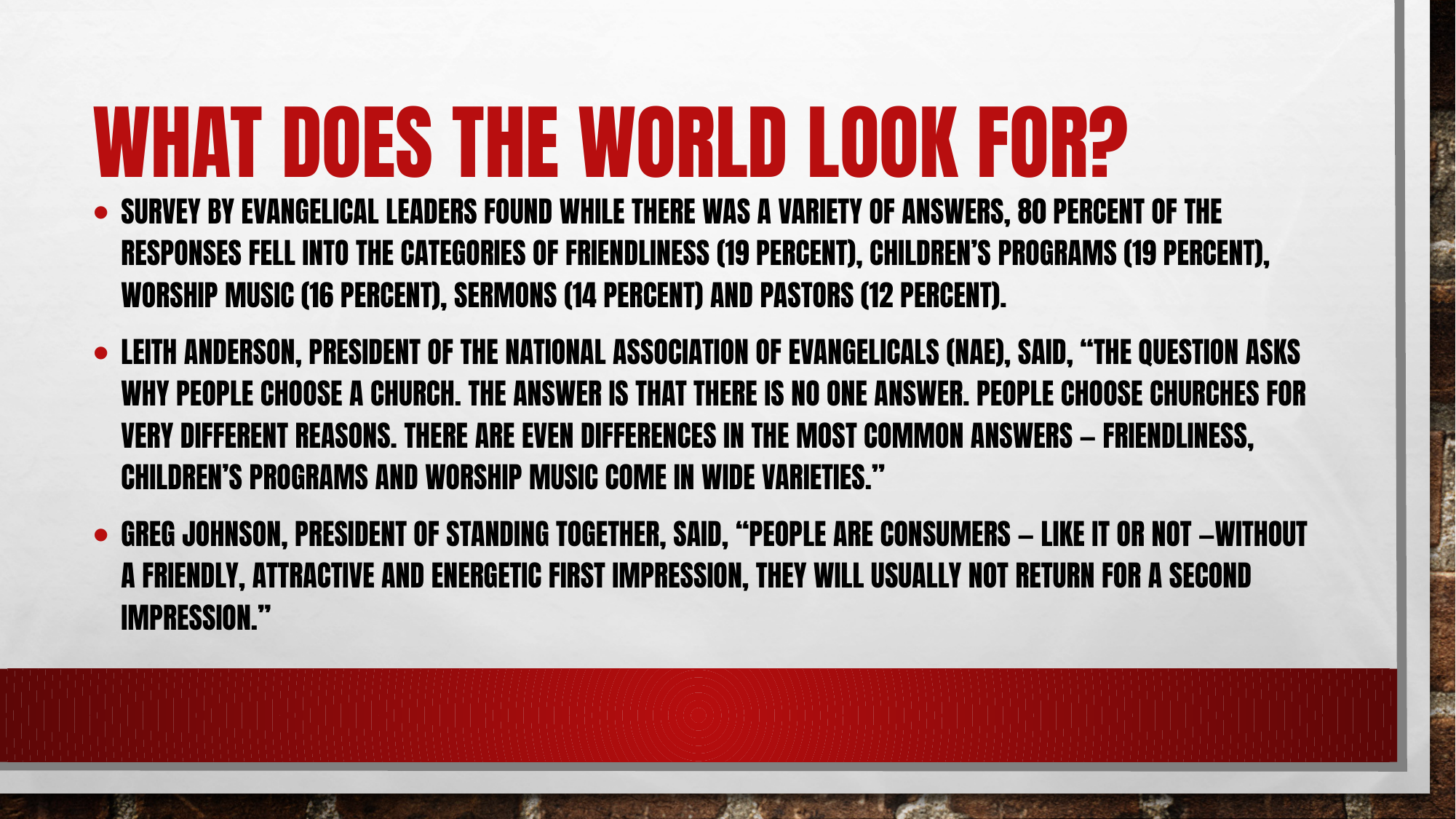

# What does the world look for?
Survey by Evangelical Leaders found While there was a variety of answers, 80 percent of the responses fell into the categories of friendliness (19 percent), children’s programs (19 percent), worship music (16 percent), sermons (14 percent) and pastors (12 percent).
Leith Anderson, president of the National Association of Evangelicals (NAE), said, “The question asks why people choose a church. The answer is that there is no one answer. People choose churches for very different reasons. There are even differences in the most common answers — friendliness, children’s programs and worship music come in wide varieties.”
Greg Johnson, president of Standing Together, said, “People are consumers — like it or not —without a friendly, attractive and energetic first impression, they will usually not return for a second impression.”